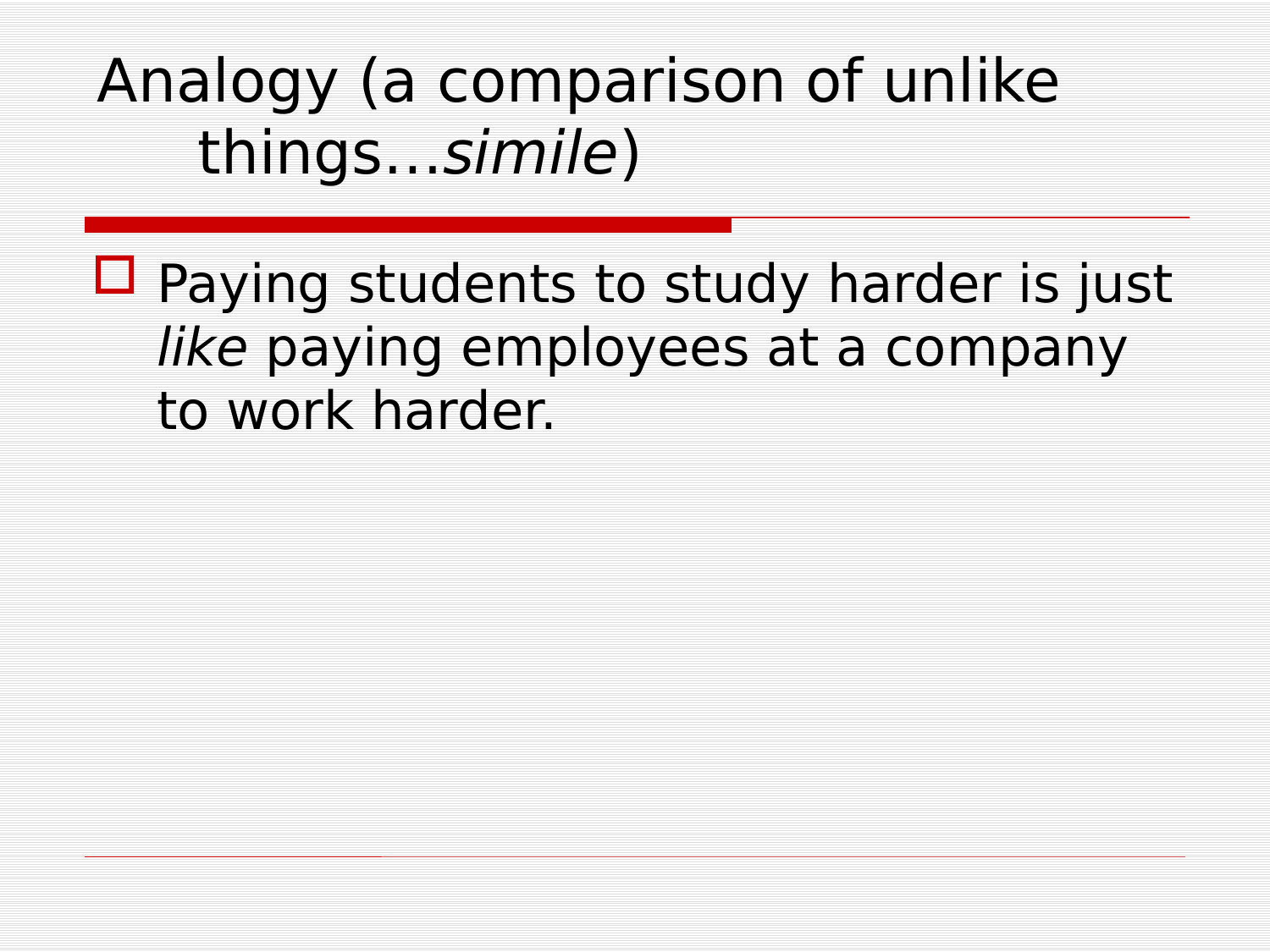

# Analogy (a comparison of unlike things…simile)
Paying students to study harder is just like paying employees at a company to work harder.